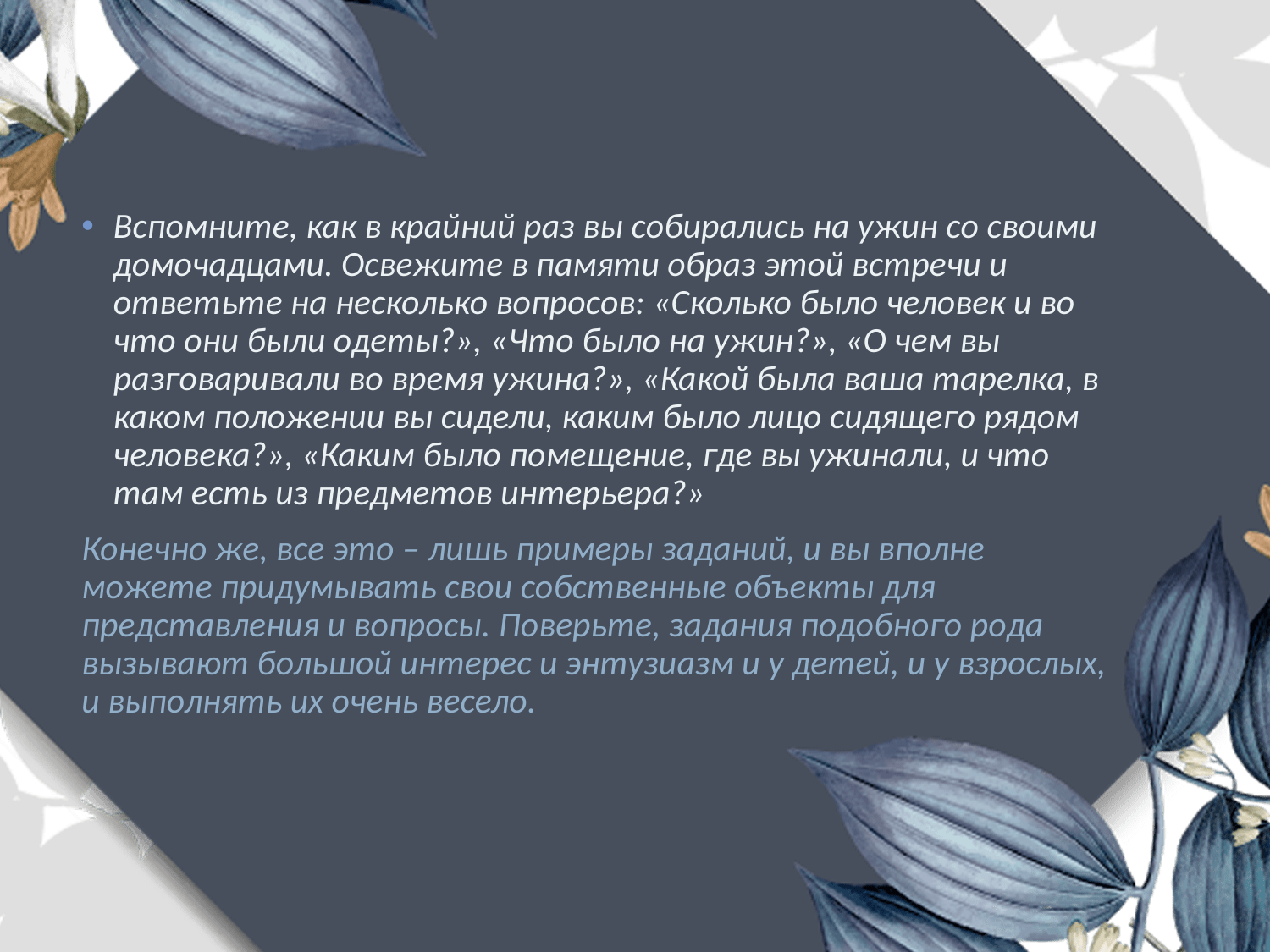

Вспомните, как в крайний раз вы собирались на ужин со своими домочадцами. Освежите в памяти образ этой встречи и ответьте на несколько вопросов: «Сколько было человек и во что они были одеты?», «Что было на ужин?», «О чем вы разговаривали во время ужина?», «Какой была ваша тарелка, в каком положении вы сидели, каким было лицо сидящего рядом человека?», «Каким было помещение, где вы ужинали, и что там есть из предметов интерьера?»
Конечно же, все это – лишь примеры заданий, и вы вполне можете придумывать свои собственные объекты для представления и вопросы. Поверьте, задания подобного рода вызывают большой интерес и энтузиазм и у детей, и у взрослых, и выполнять их очень весело.